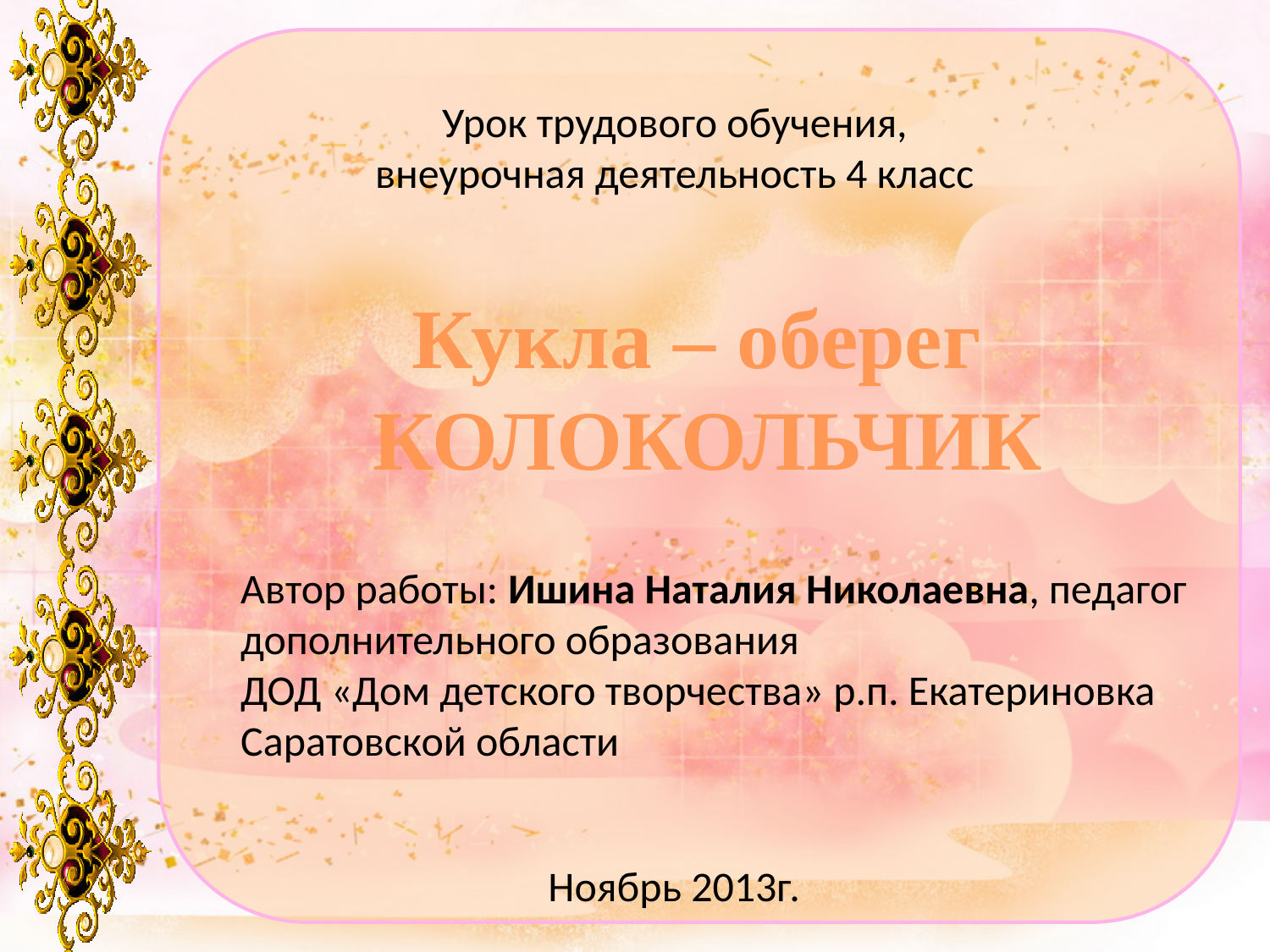

Урок трудового обучения,
внеурочная деятельность 4 класс
Кукла – оберег
КОЛОКОЛЬЧИК
Автор работы: Ишина Наталия Николаевна, педагог дополнительного образования
ДОД «Дом детского творчества» р.п. Екатериновка Саратовской области
Ноябрь 2013г.